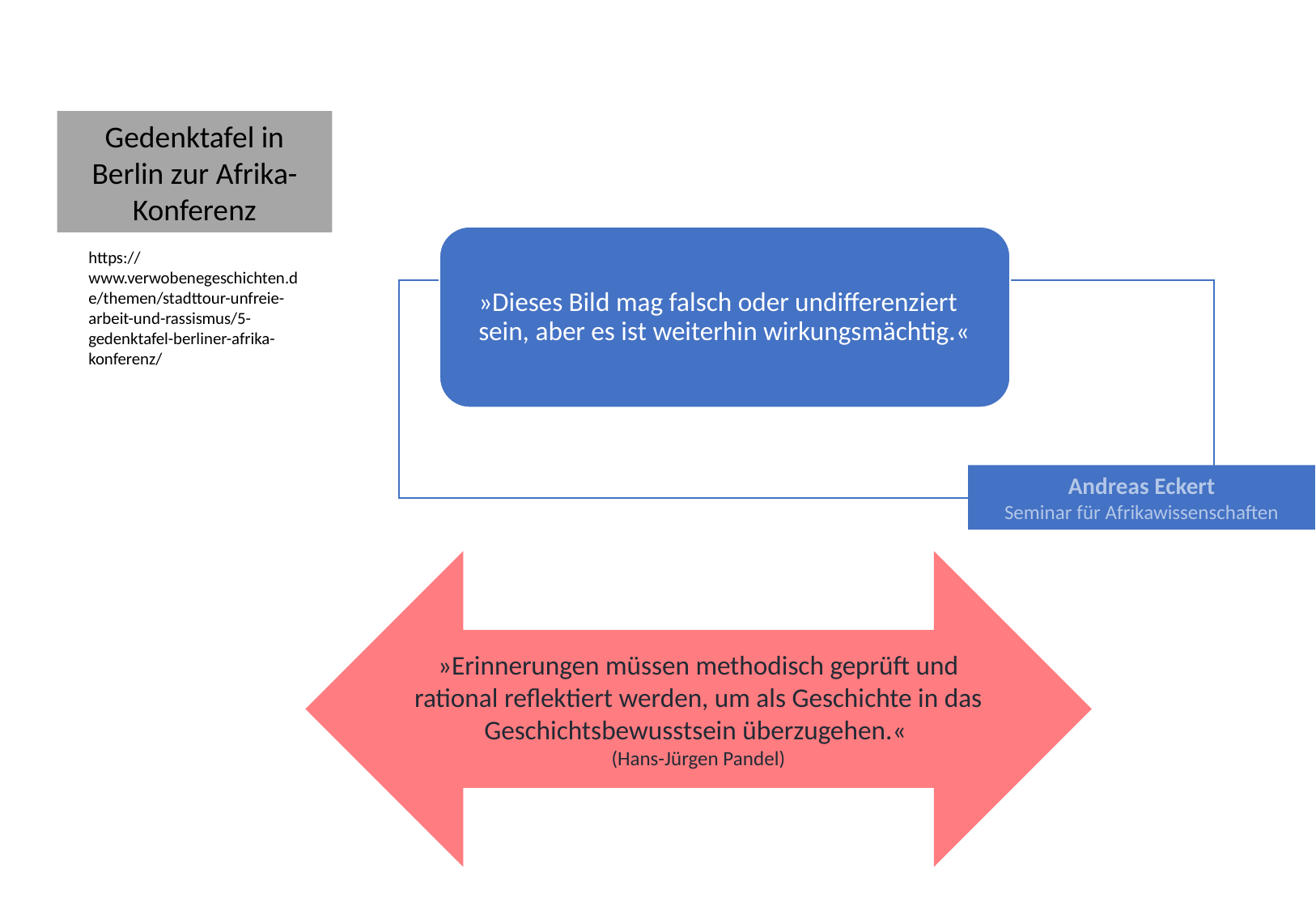

Gedenktafel in Berlin zur Afrika-Konferenz
»Dieses Bild mag falsch oder undifferenziert sein, aber es ist weiterhin wirkungsmächtig.«
https://www.verwobenegeschichten.de/themen/stadttour-unfreie-arbeit-und-rassismus/5-gedenktafel-berliner-afrika-konferenz/
Andreas Eckert
Seminar für Afrikawissenschaften
»Erinnerungen müssen methodisch geprüft und rational reflektiert werden, um als Geschichte in das Geschichtsbewusstsein überzugehen.«
(Hans-Jürgen Pandel)